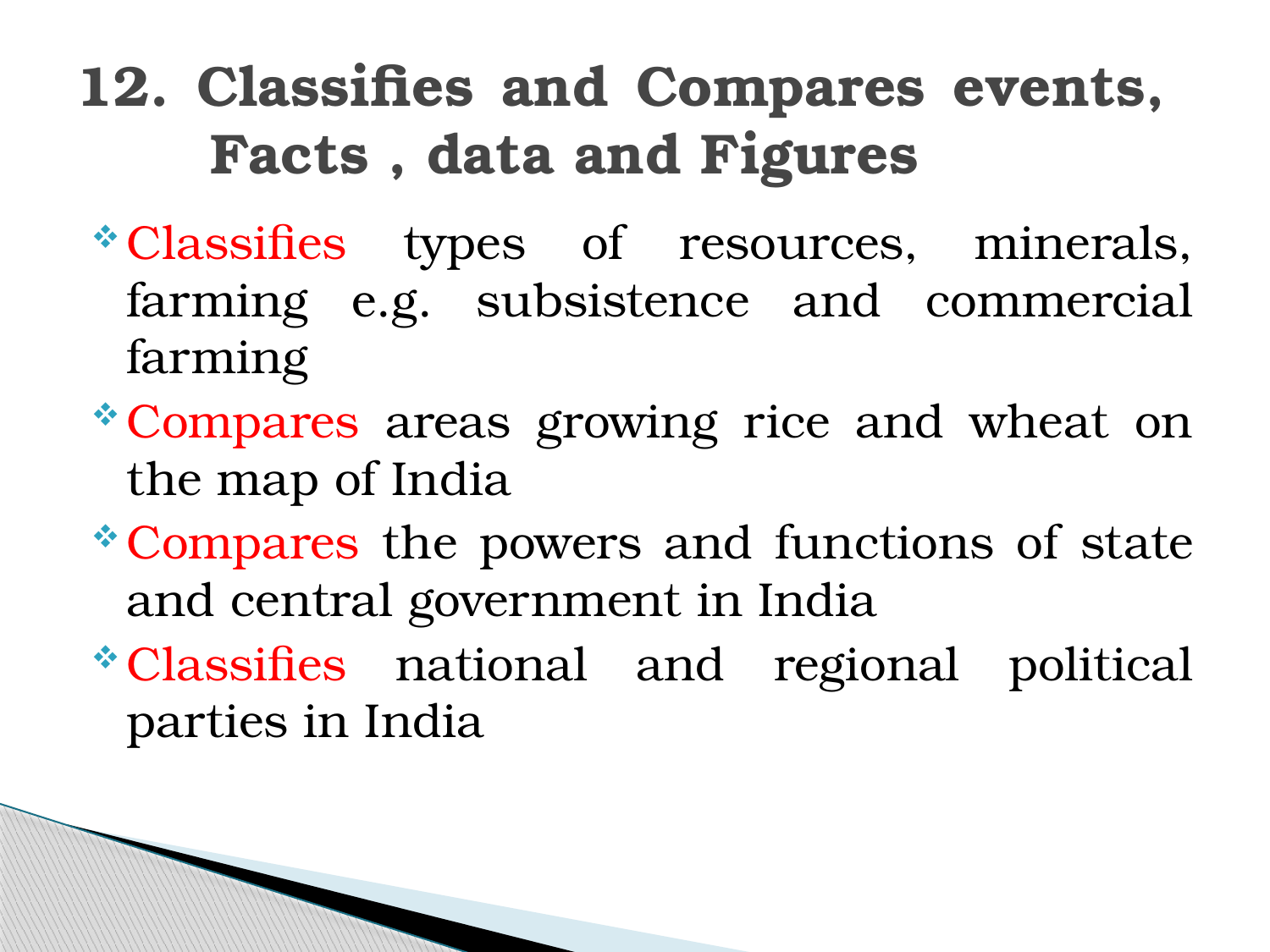

# 12. Classifies and Compares events, Facts , data and Figures
Classifies types of resources, minerals, farming e.g. subsistence and commercial farming
Compares areas growing rice and wheat on the map of India
Compares the powers and functions of state and central government in India
Classifies national and regional political parties in India